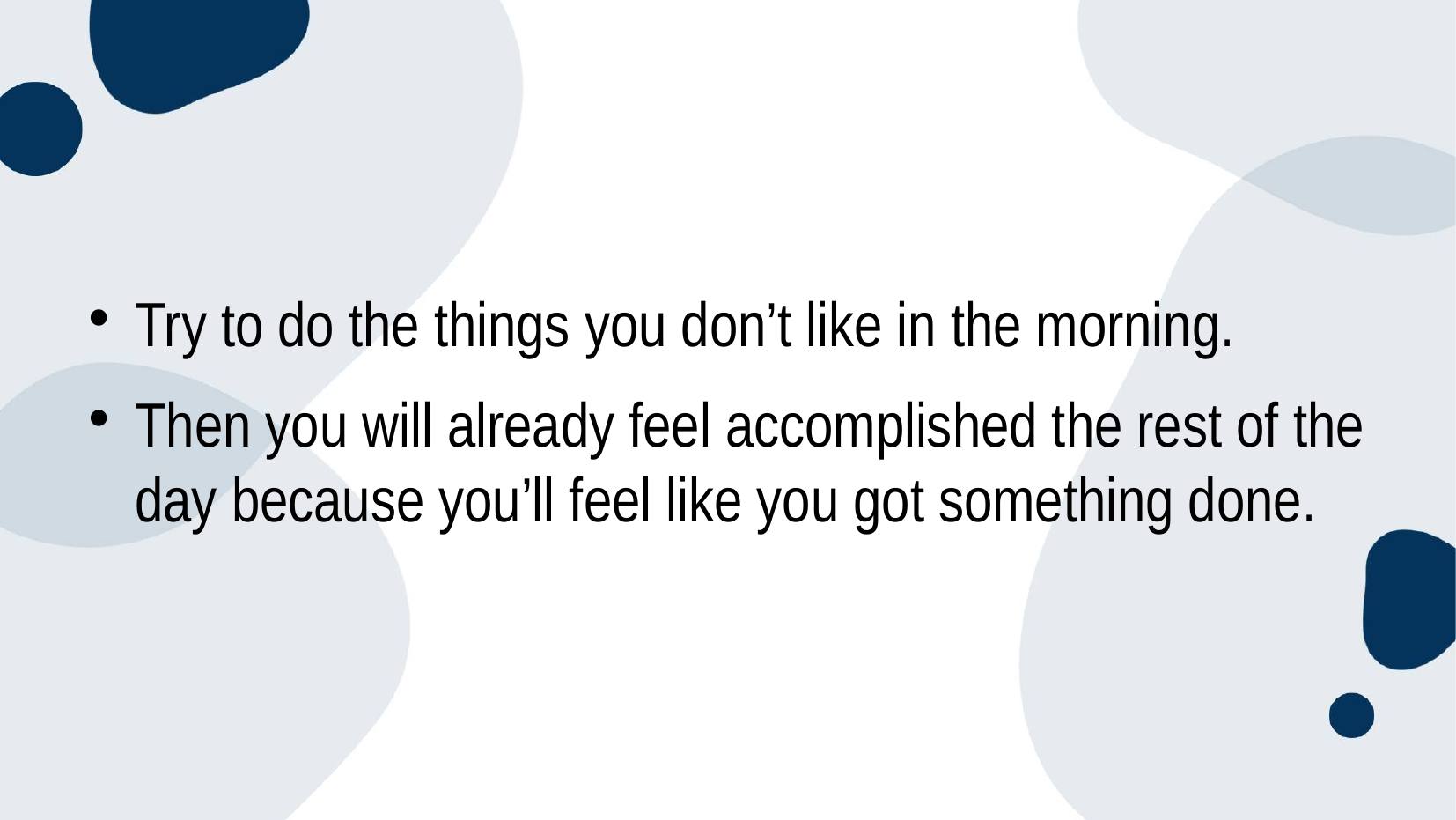

Try to do the things you don’t like in the morning.
Then you will already feel accomplished the rest of the day because you’ll feel like you got something done.